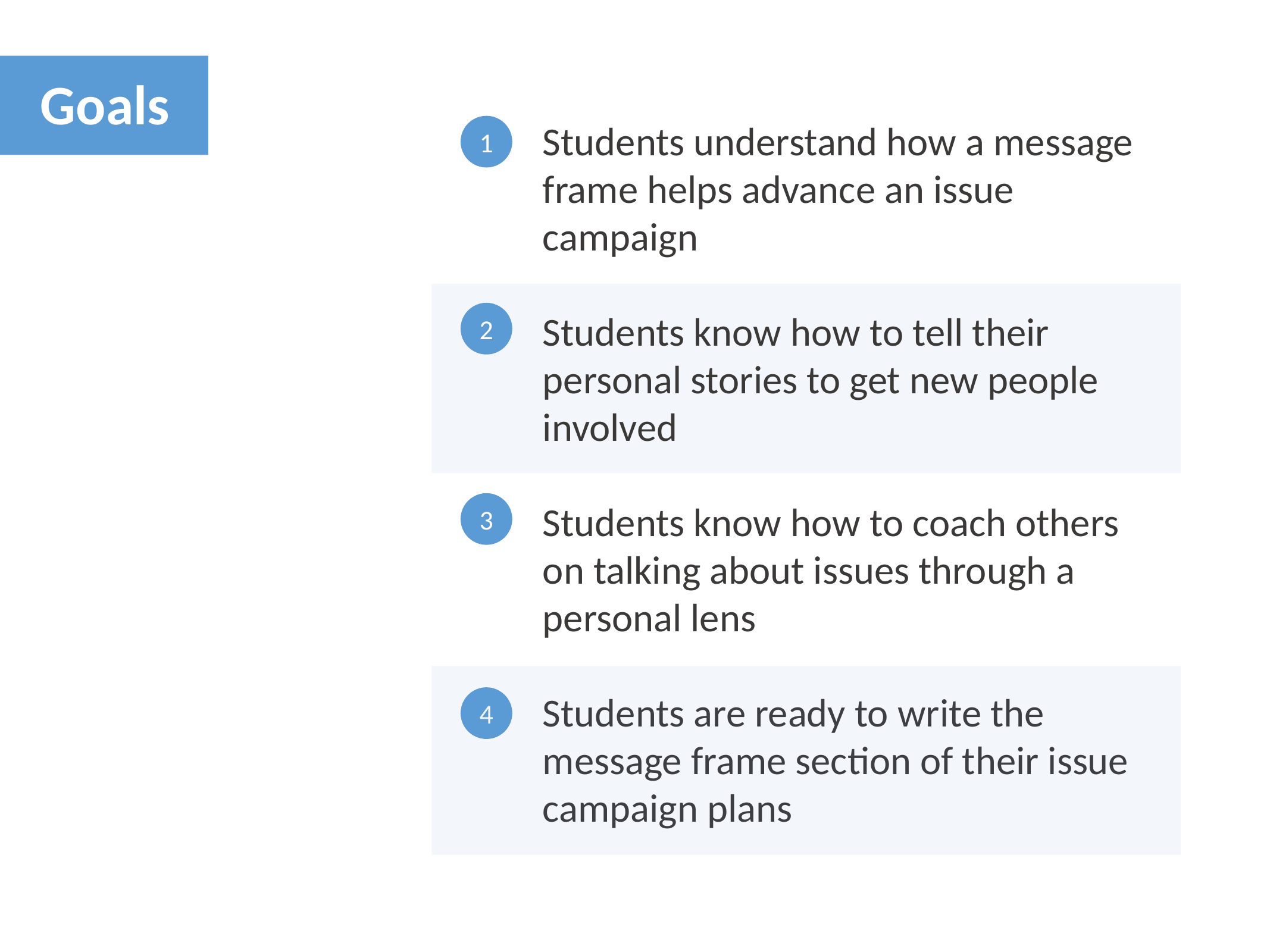

Goals
Students understand how a message frame helps advance an issue campaign

Students know how to tell their personal stories to get new people involved

Students know how to coach others on talking about issues through a personal lens

Students are ready to write the message frame section of their issue campaign plans
1

2
3

4